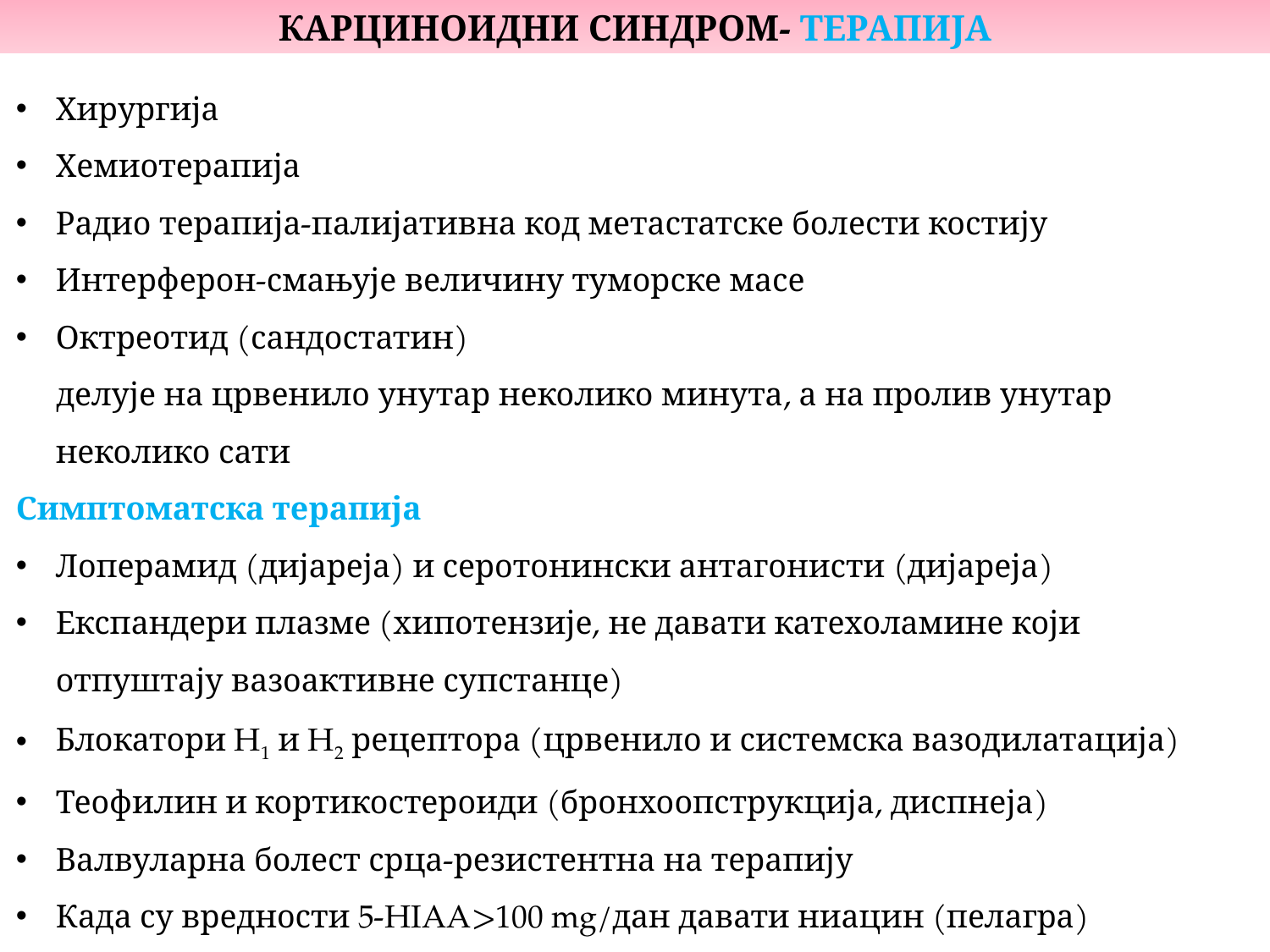

КАРЦИНОИДНИ СИНДРОМ- ТЕРАПИЈА
Хирургија
Хемиотерапија
Радио терапија-палијативна код метастатске болести костију
Интерферон-смањује величину туморске масе
Октреотид (сандостатин)
     делује на црвенило унутар неколико минута, а на пролив унутар неколико сати
Симптоматска терапија
Лоперамид (дијареја) и серотонински антагонисти (дијареја)
Експандери плазме (хипотензије, не давати катехоламине који отпуштају вазоактивне супстанце)
Блокатори H1 и H2 рецептора (црвенило и системска вазодилатација)
Теофилин и кортикостероиди (бронхоопструкција, диспнеја)
Валвуларна болест срца-резистентна на терапију
Када су вредности 5-HIAA>100 mg/дан давати ниацин (пелагра)